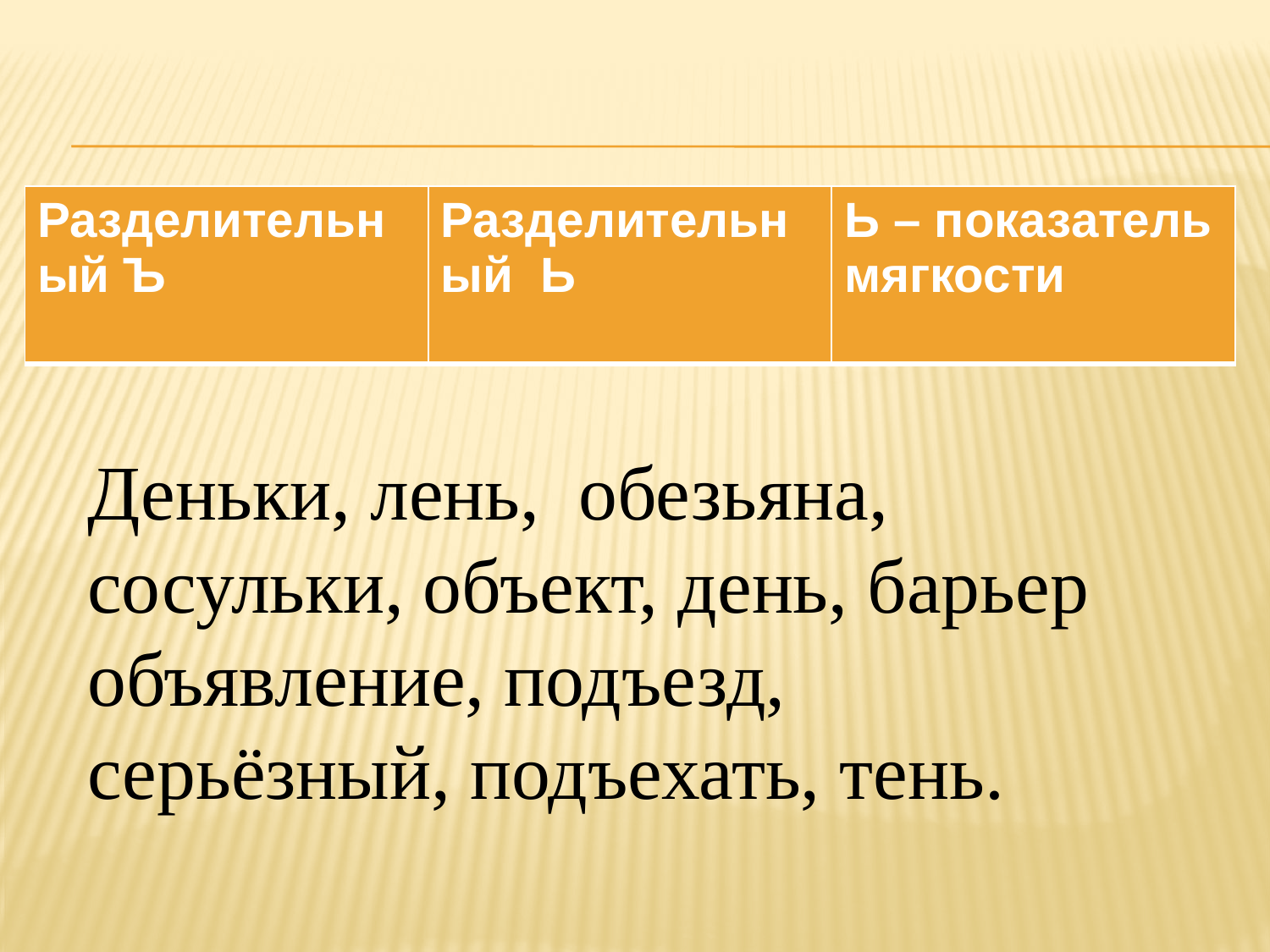

#
| Разделительный Ъ | Разделительный Ь | Ь – показатель мягкости |
| --- | --- | --- |
   Разделительный Ъ
Деньки, лень,  обезьяна, сосульки, объект, день, барьер объявление, подъезд, серьёзный, подъехать, тень.